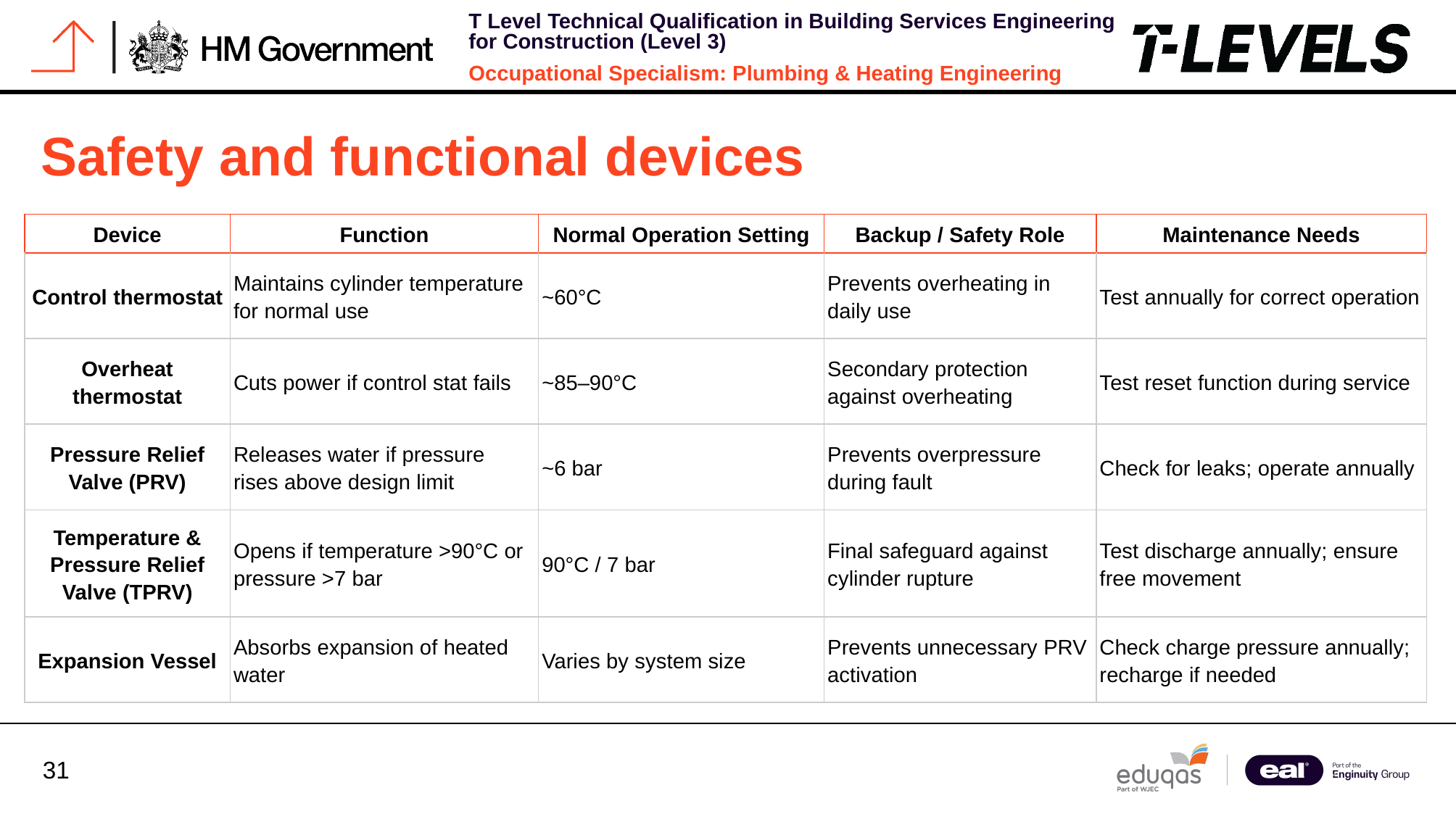

Safety and functional devices
| Device | Function | Normal Operation Setting | Backup / Safety Role | Maintenance Needs |
| --- | --- | --- | --- | --- |
| Control thermostat | Maintains cylinder temperature for normal use | ~60°C | Prevents overheating in daily use | Test annually for correct operation |
| Overheat thermostat | Cuts power if control stat fails | ~85–90°C | Secondary protection against overheating | Test reset function during service |
| Pressure Relief Valve (PRV) | Releases water if pressure rises above design limit | ~6 bar | Prevents overpressure during fault | Check for leaks; operate annually |
| Temperature & Pressure Relief Valve (TPRV) | Opens if temperature >90°C or pressure >7 bar | 90°C / 7 bar | Final safeguard against cylinder rupture | Test discharge annually; ensure free movement |
| Expansion Vessel | Absorbs expansion of heated water | Varies by system size | Prevents unnecessary PRV activation | Check charge pressure annually; recharge if needed |